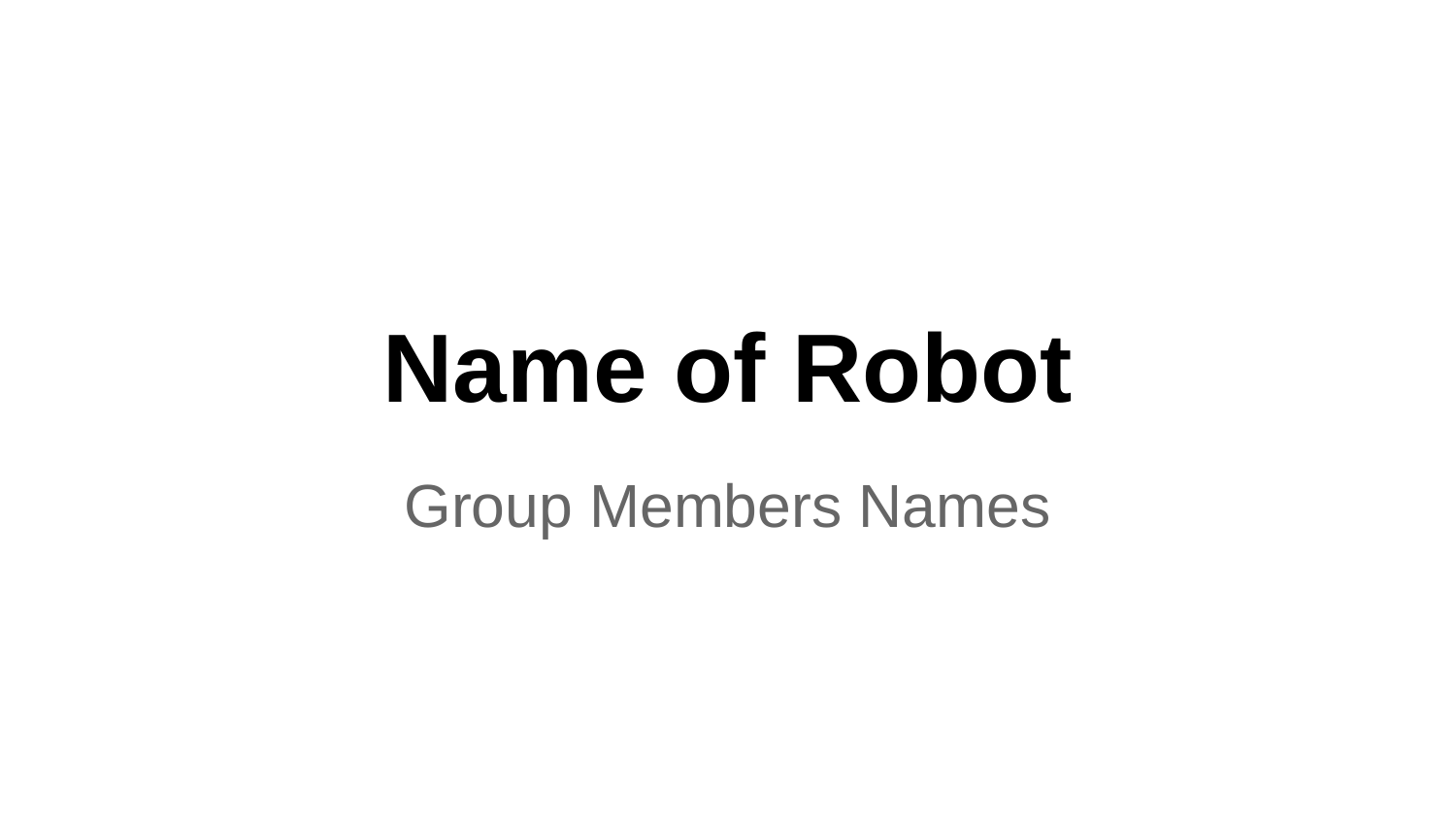

# Name of Robot
Group Members Names